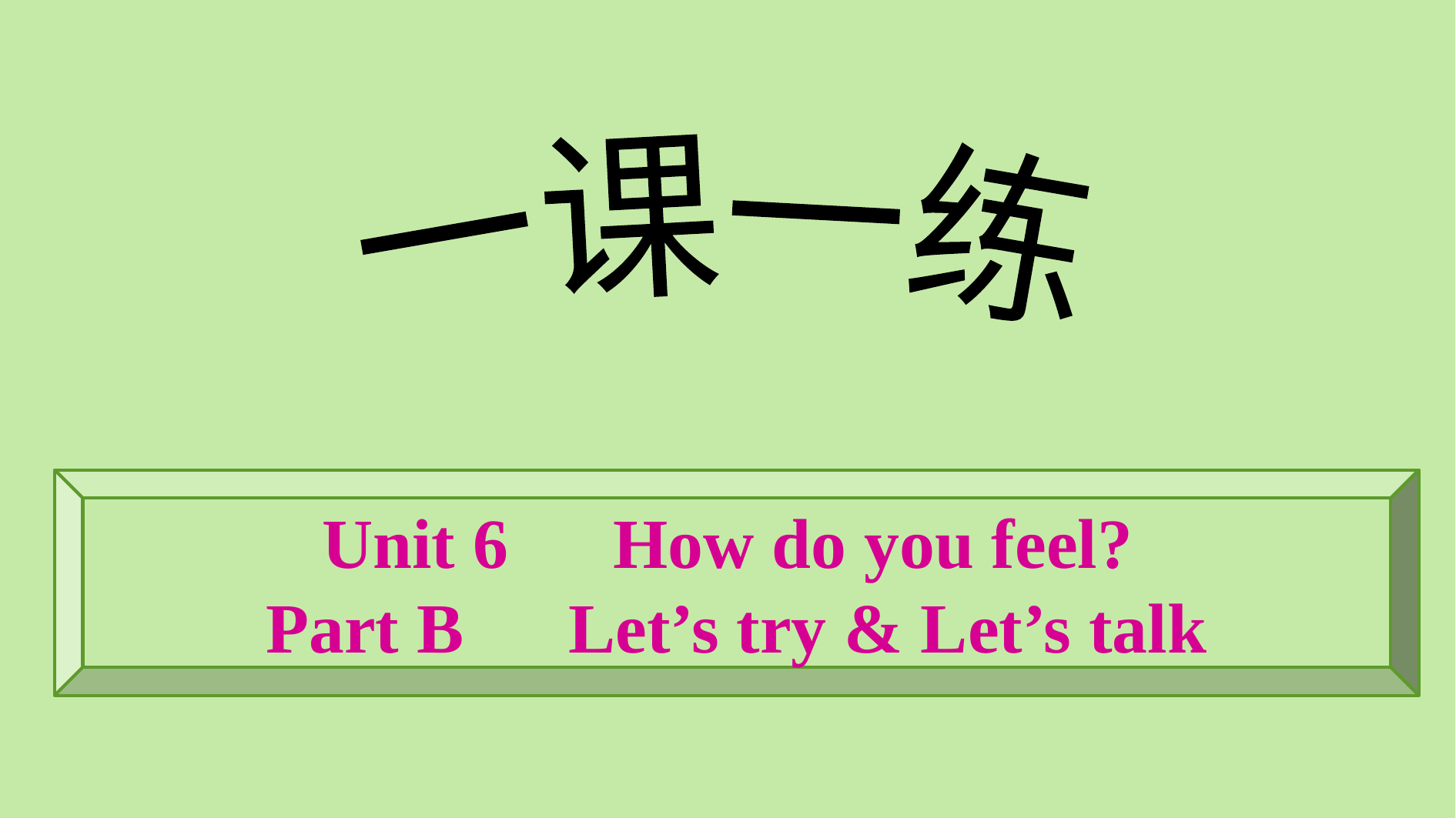

Unit 6　How do you feel?
Part B　Let’s try & Let’s talk